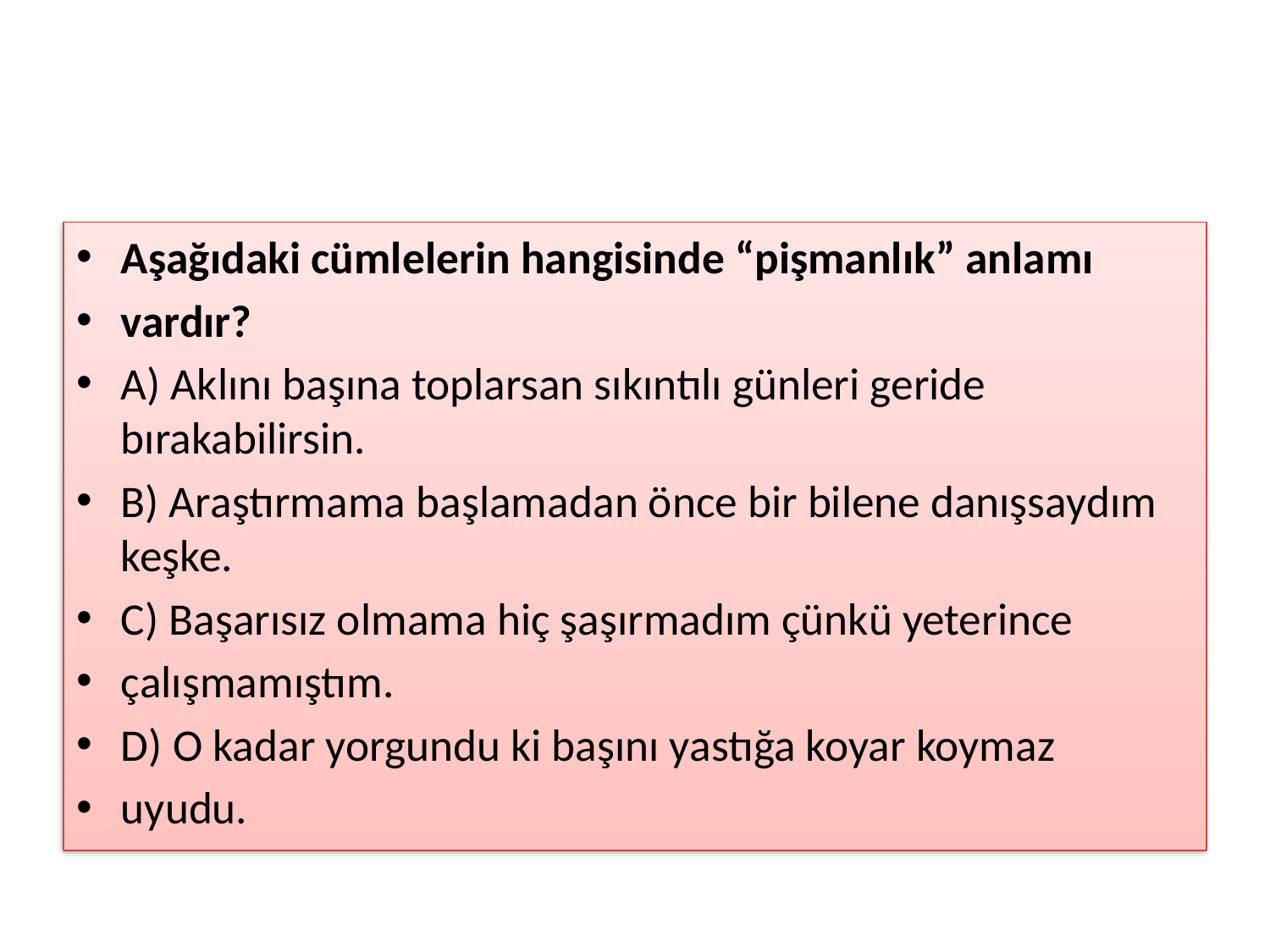

#
Aşağıdaki cümlelerin hangisinde “pişmanlık” anlamı
vardır?
A) Aklını başına toplarsan sıkıntılı günleri geride bırakabilirsin.
B) Araştırmama başlamadan önce bir bilene danışsaydım keşke.
C) Başarısız olmama hiç şaşırmadım çünkü yeterince
çalışmamıştım.
D) O kadar yorgundu ki başını yastığa koyar koymaz
uyudu.